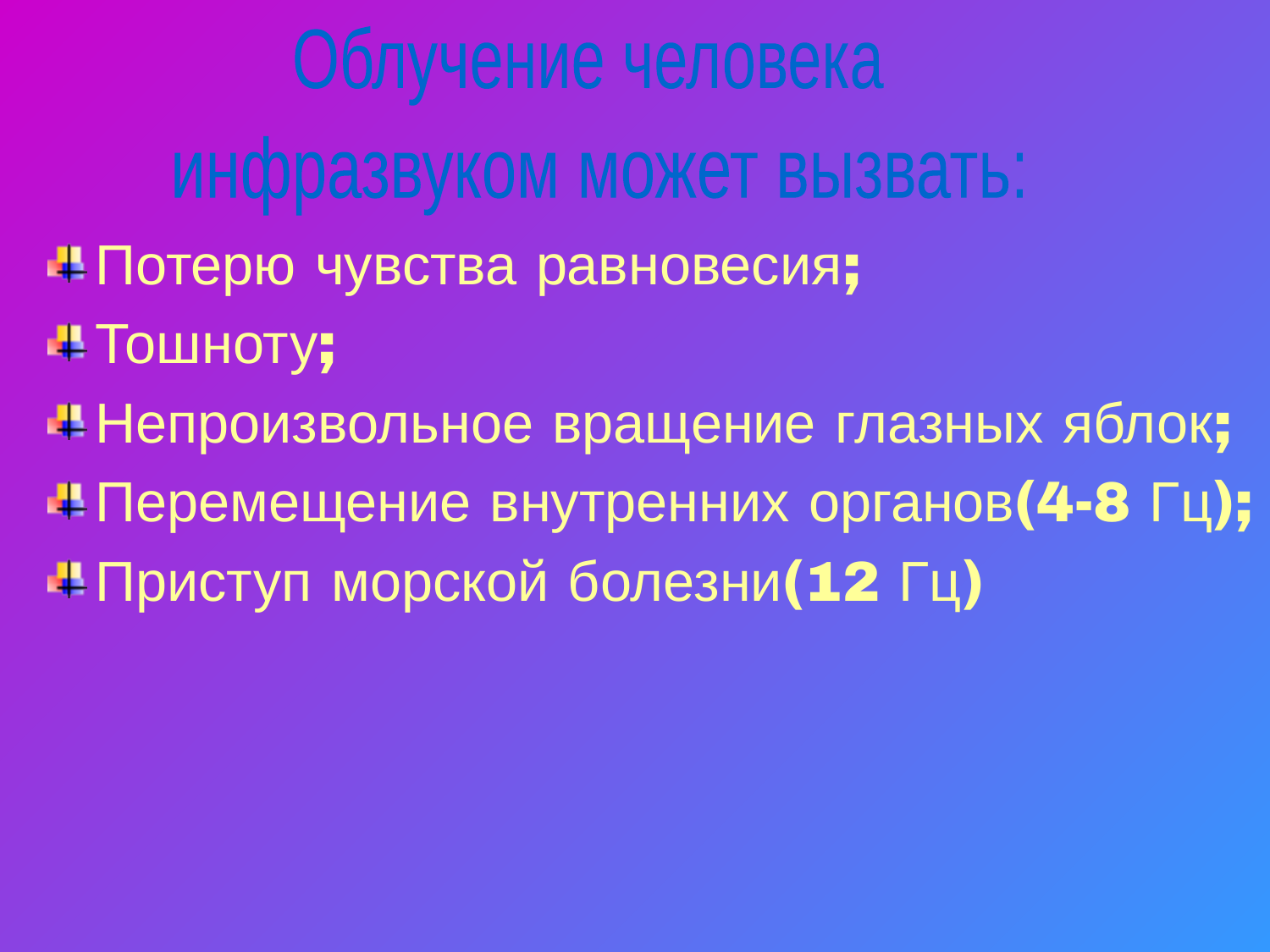

Облучение человека
инфразвуком может вызвать:
Потерю чувства равновесия;
Тошноту;
Непроизвольное вращение глазных яблок;
Перемещение внутренних органов(4-8 Гц);
Приступ морской болезни(12 Гц)